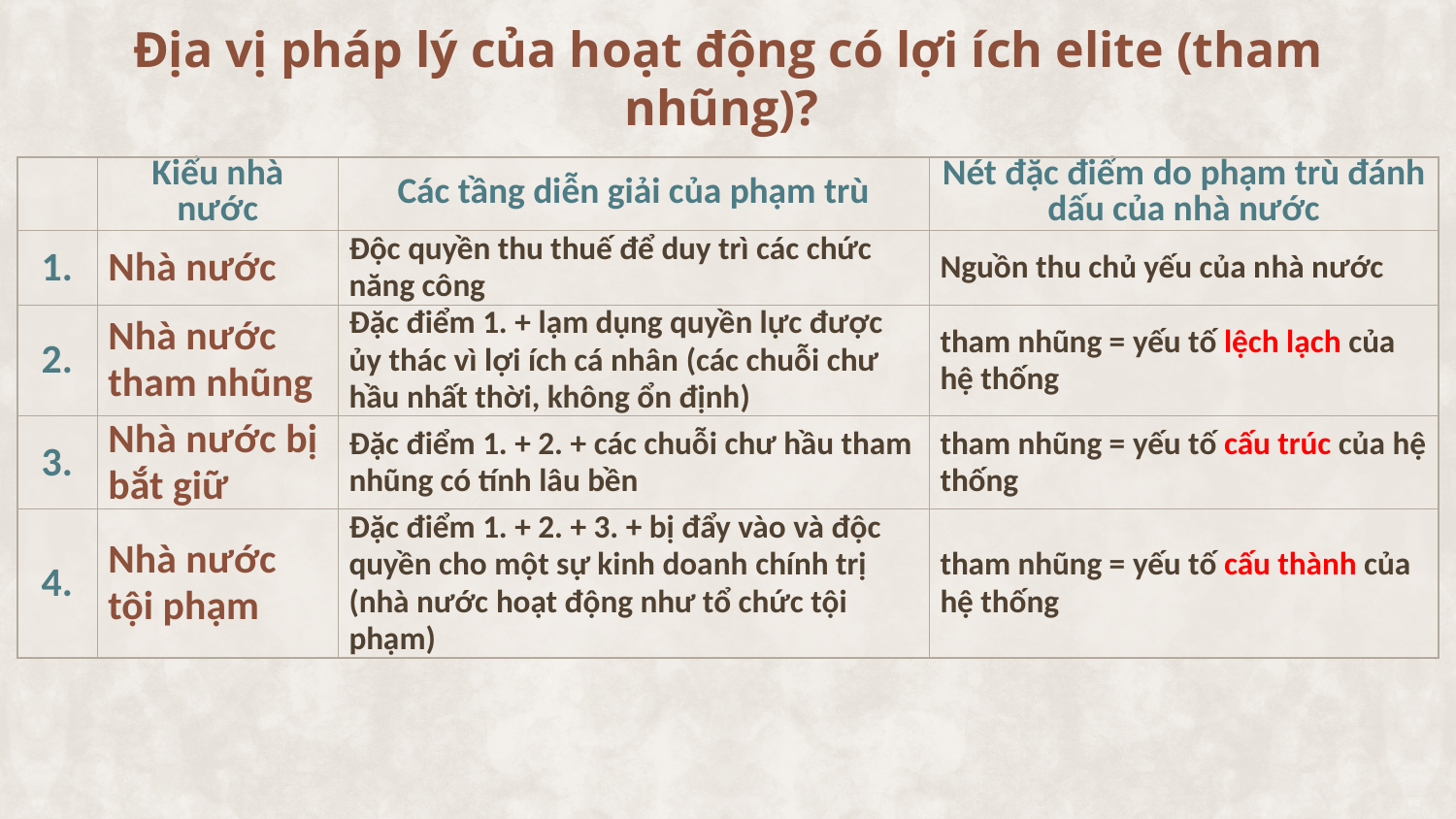

# Địa vị pháp lý của hoạt động có lợi ích elite (tham nhũng)?
|  | Kiểu nhà nước | Các tầng diễn giải của phạm trù | Nét đặc điểm do phạm trù đánh dấu của nhà nước |
| --- | --- | --- | --- |
| 1. | Nhà nước | Độc quyền thu thuế để duy trì các chức năng công | Nguồn thu chủ yếu của nhà nước |
| 2. | Nhà nước tham nhũng | Đặc điểm 1. + lạm dụng quyền lực được ủy thác vì lợi ích cá nhân (các chuỗi chư hầu nhất thời, không ổn định) | tham nhũng = yếu tố lệch lạch của hệ thống |
| 3. | Nhà nước bị bắt giữ | Đặc điểm 1. + 2. + các chuỗi chư hầu tham nhũng có tính lâu bền | tham nhũng = yếu tố cấu trúc của hệ thống |
| 4. | Nhà nước tội phạm | Đặc điểm 1. + 2. + 3. + bị đẩy vào và độc quyền cho một sự kinh doanh chính trị (nhà nước hoạt động như tổ chức tội phạm) | tham nhũng = yếu tố cấu thành của hệ thống |